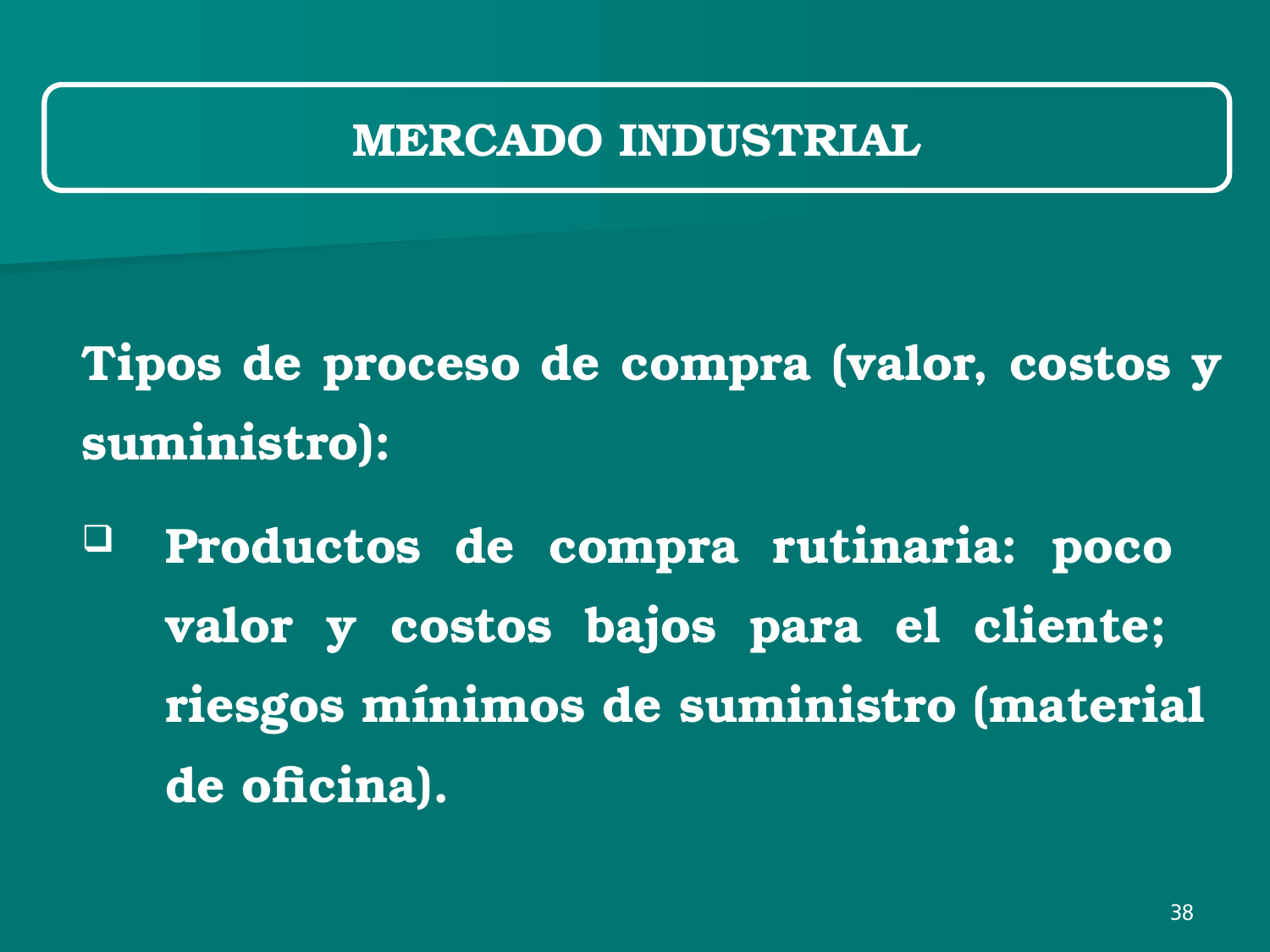

MERCADO INDUSTRIAL
Tipos de proceso de compra (valor, costos y suministro):

   Productos  de  compra  rutinaria:  poco
     valor  y  costos  bajos  para  el  cliente;
     riesgos mínimos de suministro (material
     de oficina).
38